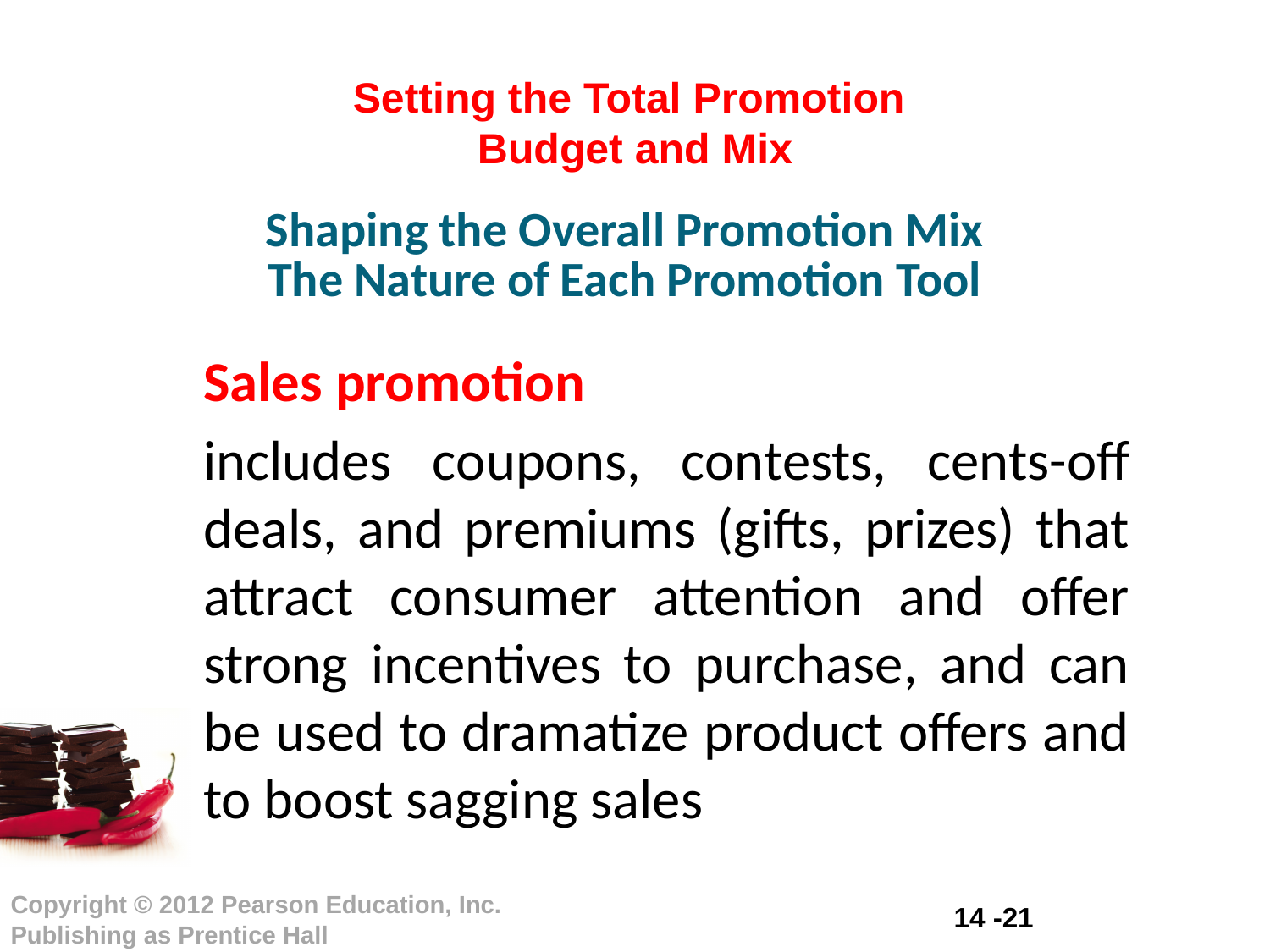

# Setting the Total Promotion Budget and Mix
Shaping the Overall Promotion Mix
The Nature of Each Promotion Tool

Sales promotion
includes coupons, contests, cents-off deals, and premiums (gifts, prizes) that attract consumer attention and offer strong incentives to purchase, and can be used to dramatize product offers and to boost sagging sales